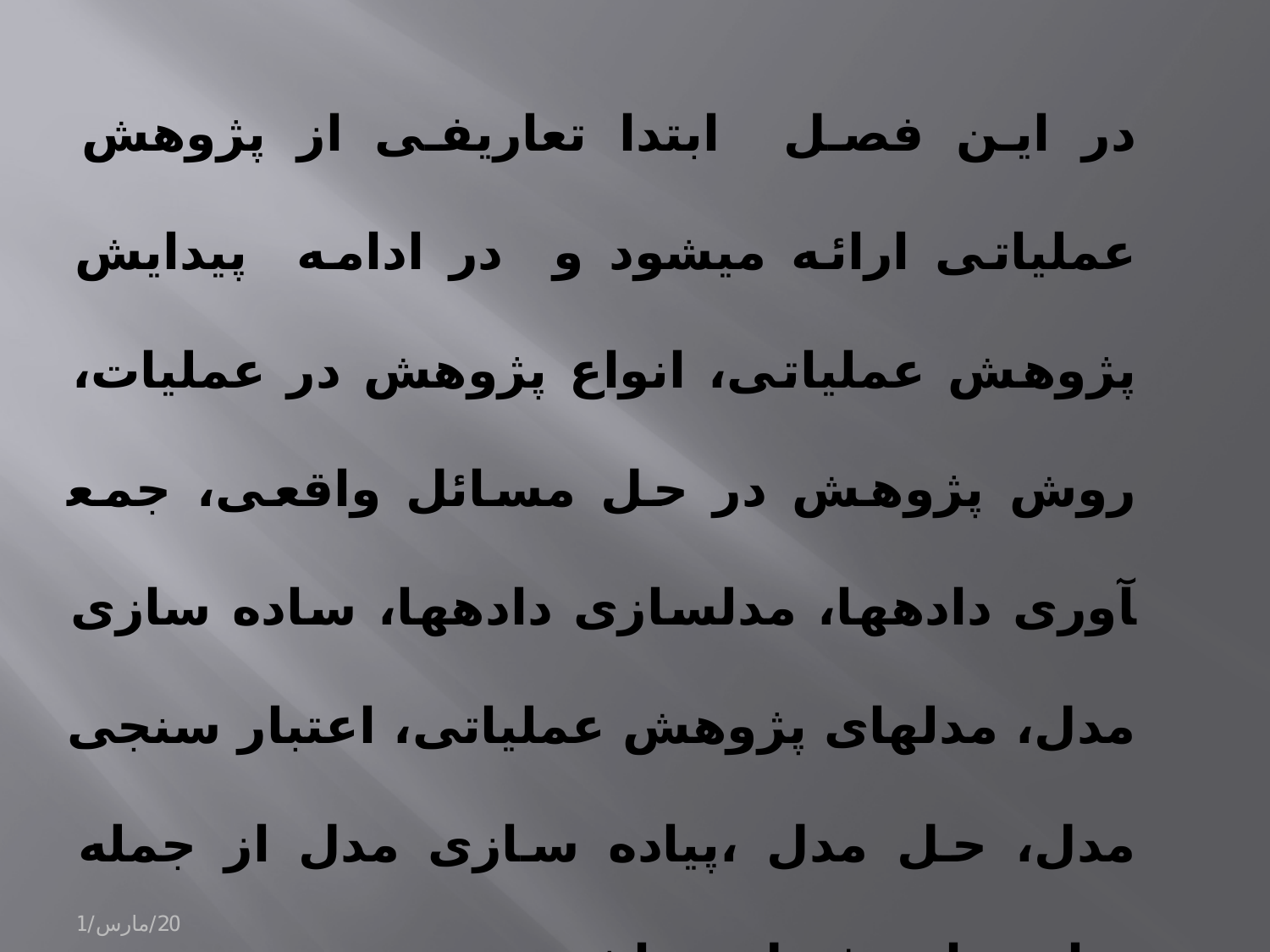

در این فصل  ابتدا تعاریفی از پژوهش عملیاتی ارائه می­شود و  در ادامه  پیدایش پژوهش عملیاتی، انواع پژوهش در عملیات، روش پژوهش در حل مسائل واقعی، جمع­آوری داده­ها، مدل­سازی داده­ها، ساده سازی مدل، مدل­های پژوهش عملیاتی، اعتبار سنجی مدل، حل مدل ،پیاده سازی مدل از جمله مباحث این فصل می­باشد.

20/مارس/1